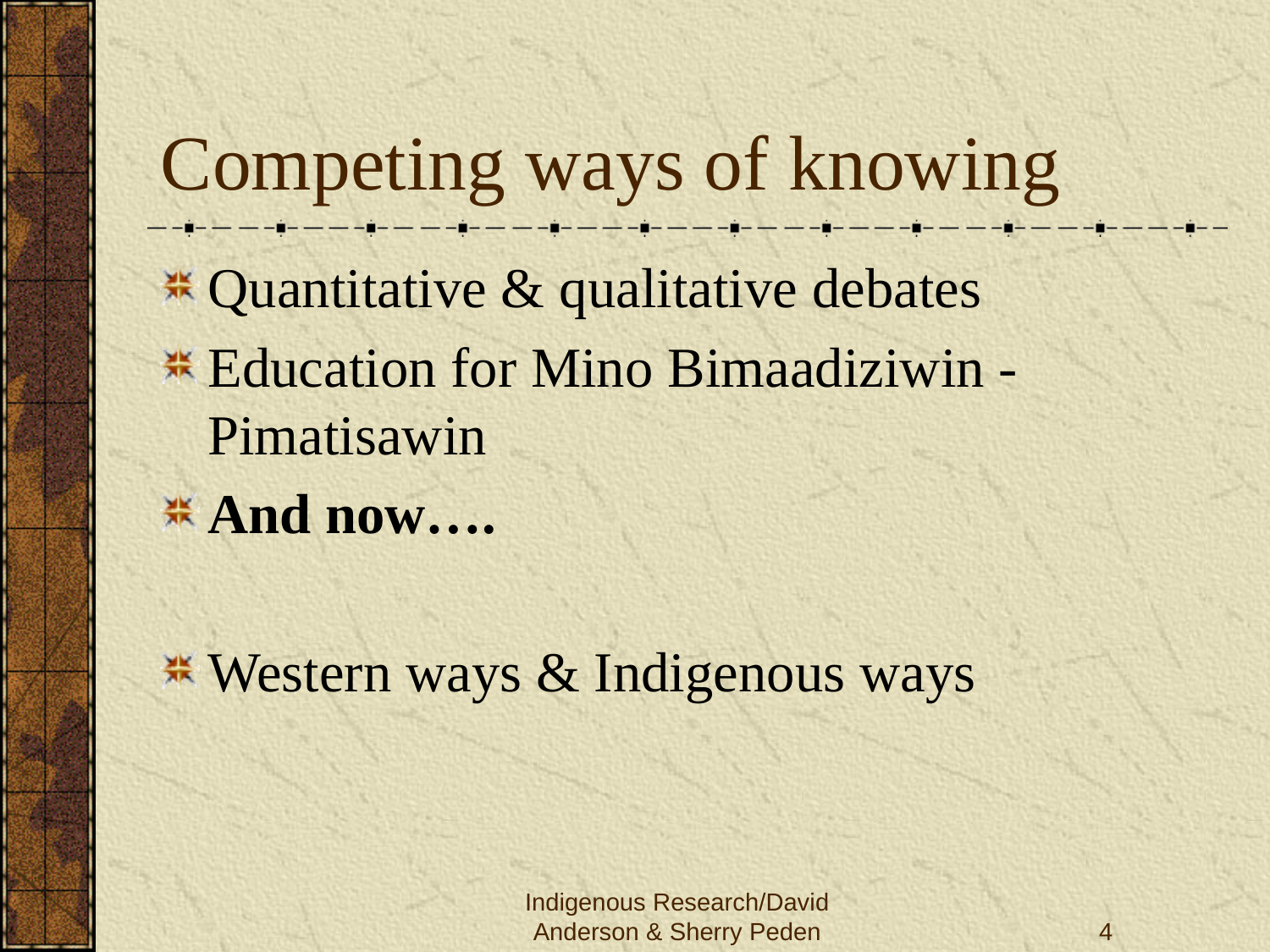

# Competing ways of knowing
Quantitative & qualitative debates
Education for Mino Bimaadiziwin - Pimatisawin
And now….

Western ways & Indigenous ways
Indigenous Research/David Anderson & Sherry Peden
4